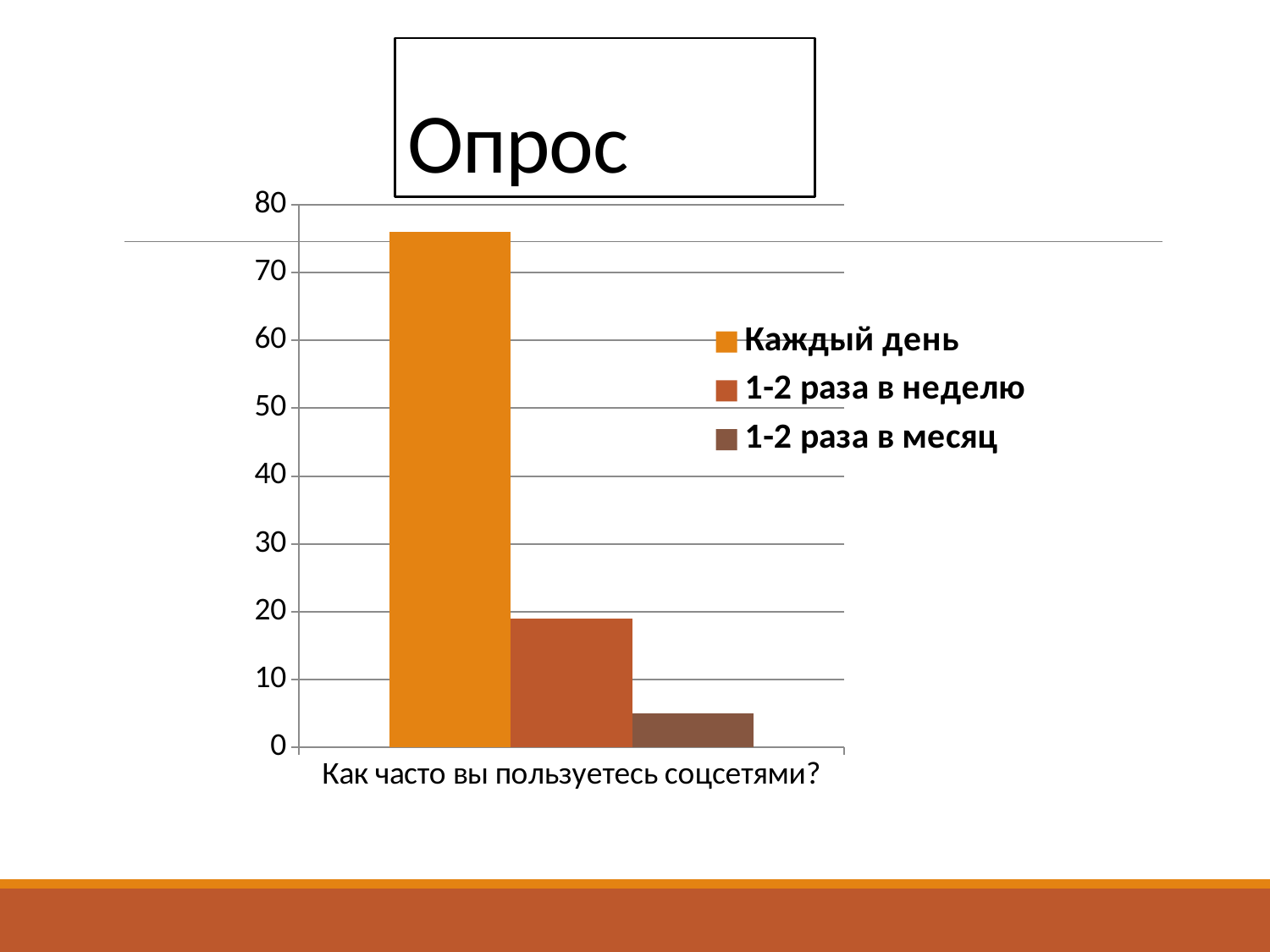

# Опрос

### Chart

| Category | Каждый день  | 1-2 раза в неделю  | 1-2 раза в месяц |
|---|---|---|---|
| Как часто вы пользуетесь соцсетями? | 76.0 | 19.0 | 5.0 |